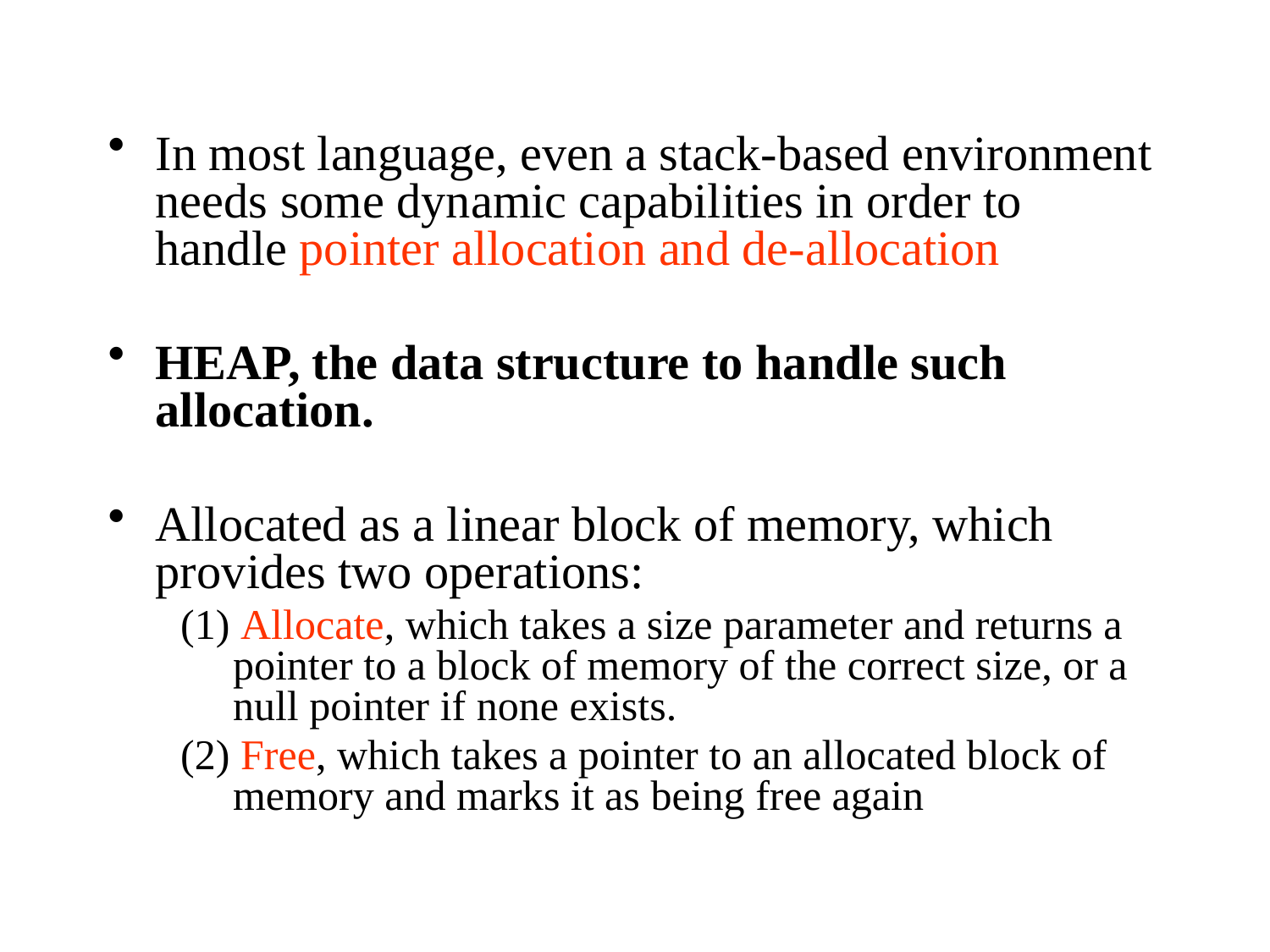

In most language, even a stack-based environment needs some dynamic capabilities in order to handle pointer allocation and de-allocation

HEAP, the data structure to handle such allocation.

Allocated as a linear block of memory, which provides two operations:
(1) Allocate, which takes a size parameter and returns a pointer to a block of memory of the correct size, or a null pointer if none exists.
(2) Free, which takes a pointer to an allocated block of memory and marks it as being free again